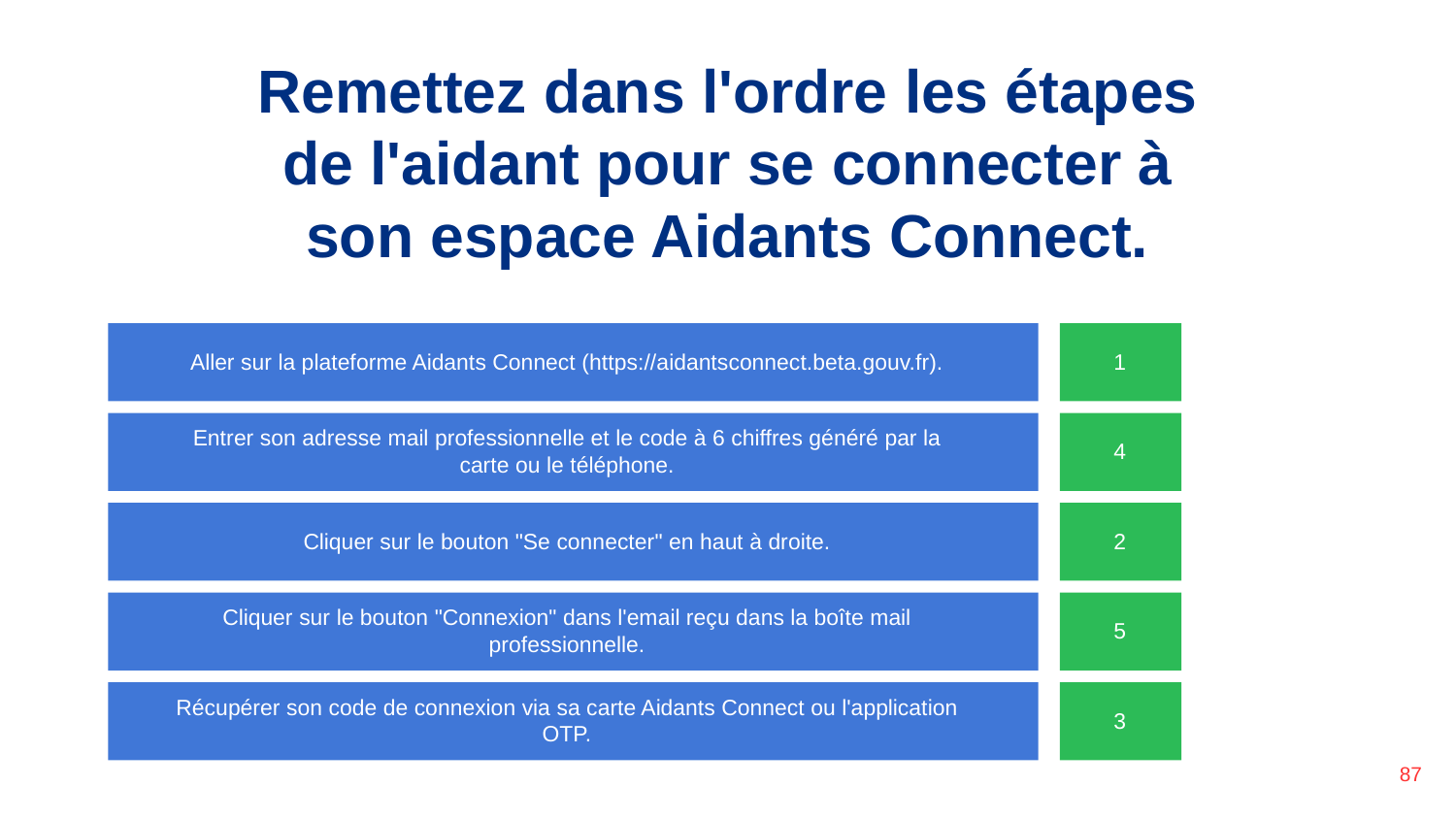

Remettez dans l'ordre les étapes de l'aidant pour se connecter à son espace Aidants Connect.

1

Aller sur la plateforme Aidants Connect (https://aidantsconnect.beta.gouv.fr).

Entrer son adresse mail professionnelle et le code à 6 chiffres généré par la carte ou le téléphone.

4

Cliquer sur le bouton "Se connecter" en haut à droite.

2

Cliquer sur le bouton "Connexion" dans l'email reçu dans la boîte mail professionnelle.

5

Récupérer son code de connexion via sa carte Aidants Connect ou l'application OTP.

3
87